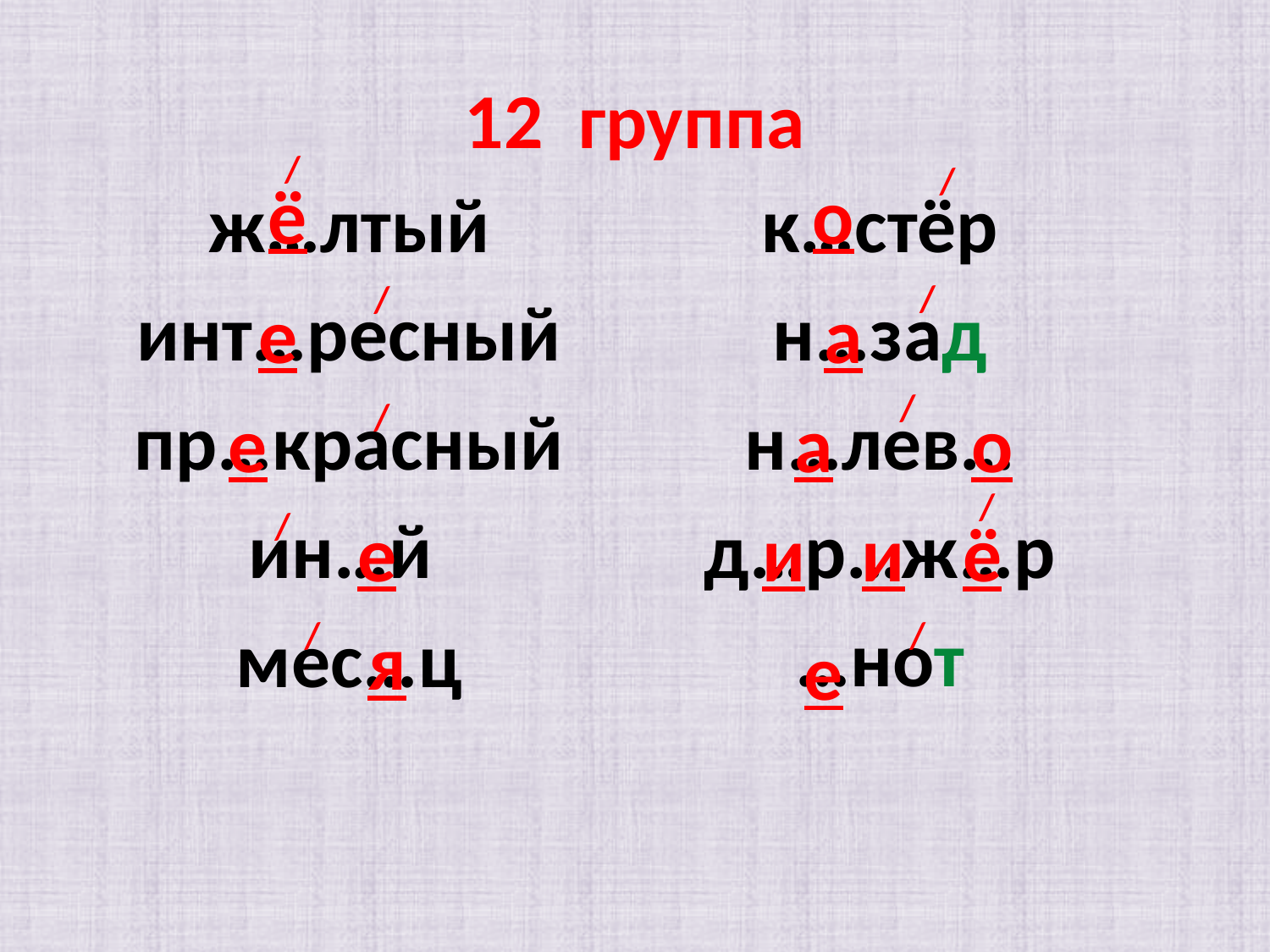

# 12  группа
/
/
ж…лтый
инт…ресный
пр…красный
ин…й
мес…ц

ё
к…стёр
н…зад
н…лев…
д…р…ж…р
…нот

о
/
/
е
а
/
/
е
а
о
/
/
е
и
и
ё
/
/
я
е